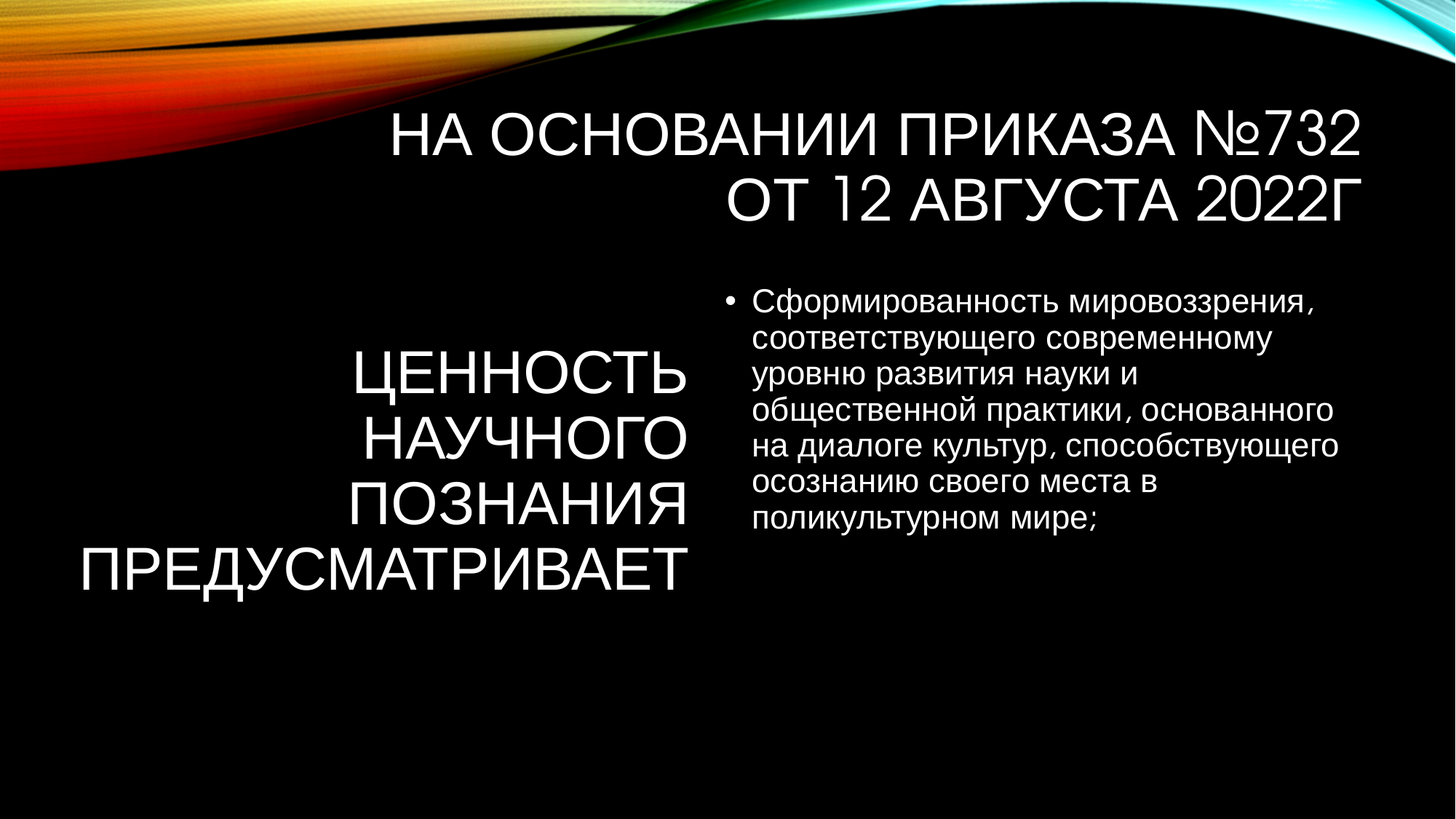

# На основании приказа №732 от 12 августа 2022г
Ценность научного познания предусматривает
Сформированность мировоззрения, соответствующего современному уровню развития науки и общественной практики, основанного на диалоге культур, способствующего осознанию своего места в поликультурном мире;